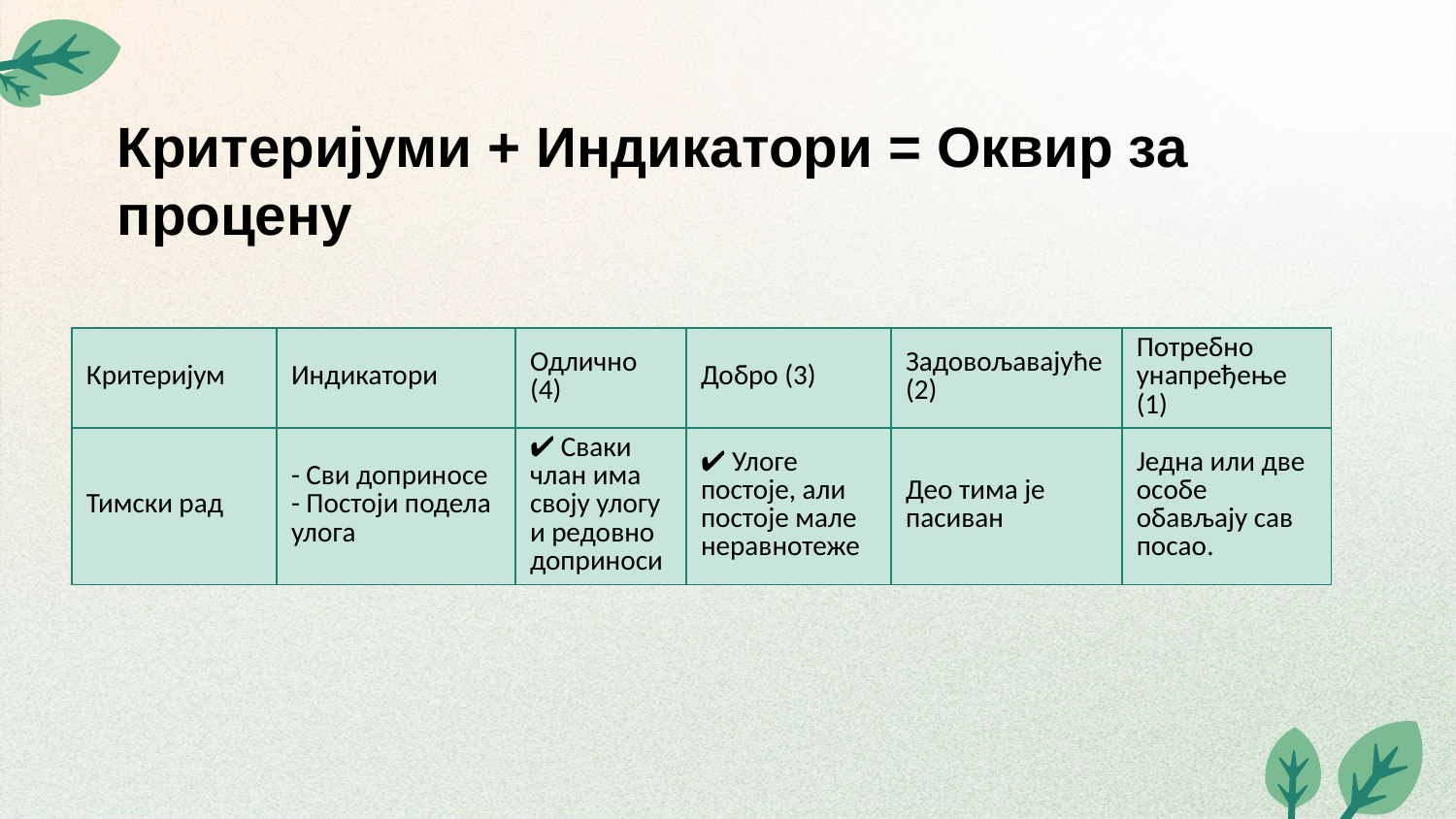

Критеријуми + Индикатори = Оквир за процену
| Критеријум | Индикатори | Одлично (4) | Добро (3) | Задовољавајуће (2) | Потребно унапређење (1) |
| --- | --- | --- | --- | --- | --- |
| Тимски рад | - Сви доприносе - Постоји подела улога | ✔ Сваки члан има своју улогу и редовно доприноси | ✔ Улоге постоје, али постоје мале неравнотеже | Део тима је пасиван | Једна или две особе обављају сав посао. |